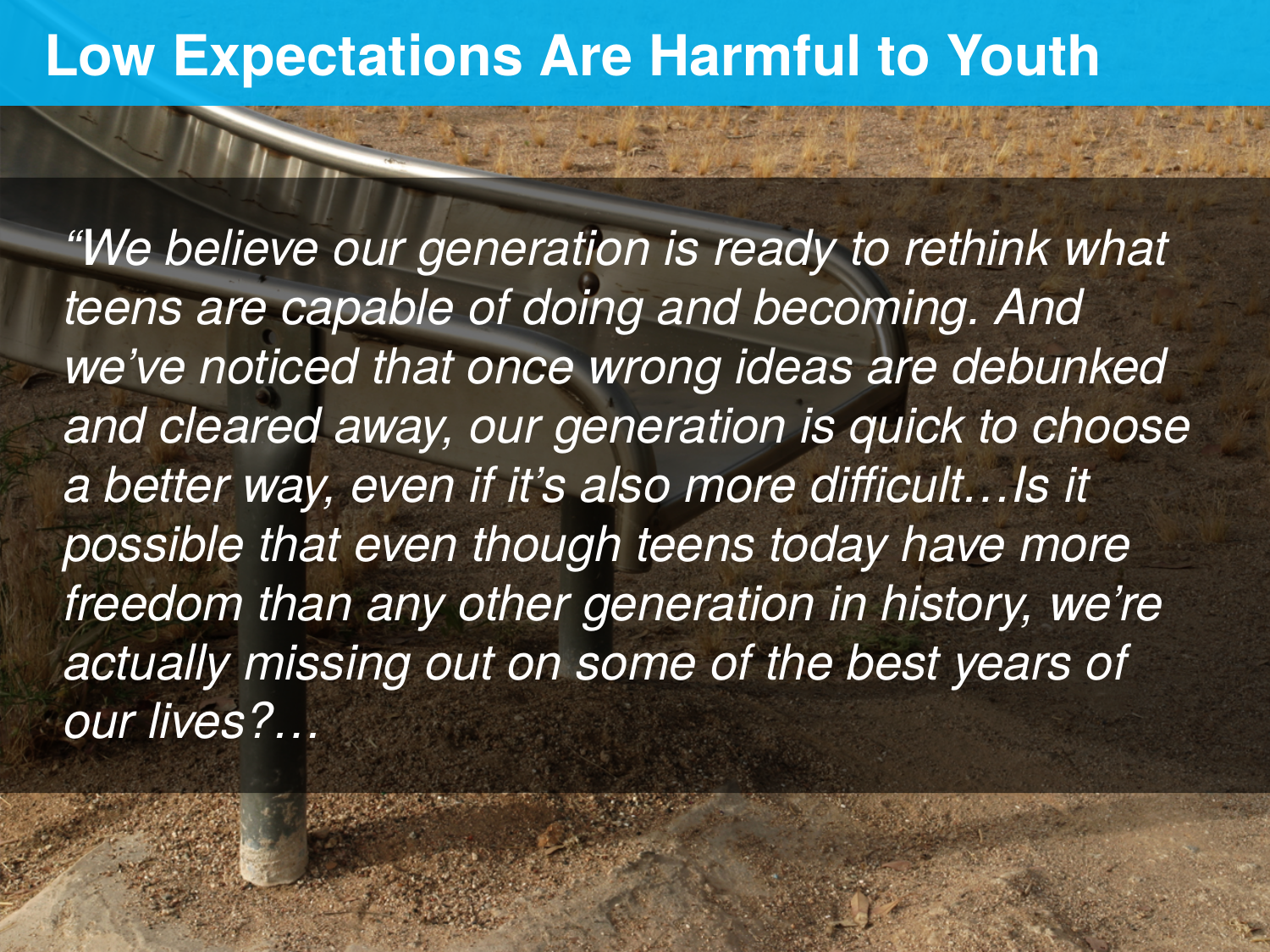

Low Expectations Are Harmful to Youth
“We believe our generation is ready to rethink what teens are capable of doing and becoming. And we’ve noticed that once wrong ideas are debunked and cleared away, our generation is quick to choose a better way, even if it’s also more difficult…Is it possible that even though teens today have more freedom than any other generation in history, we’re actually missing out on some of the best years of our lives?…